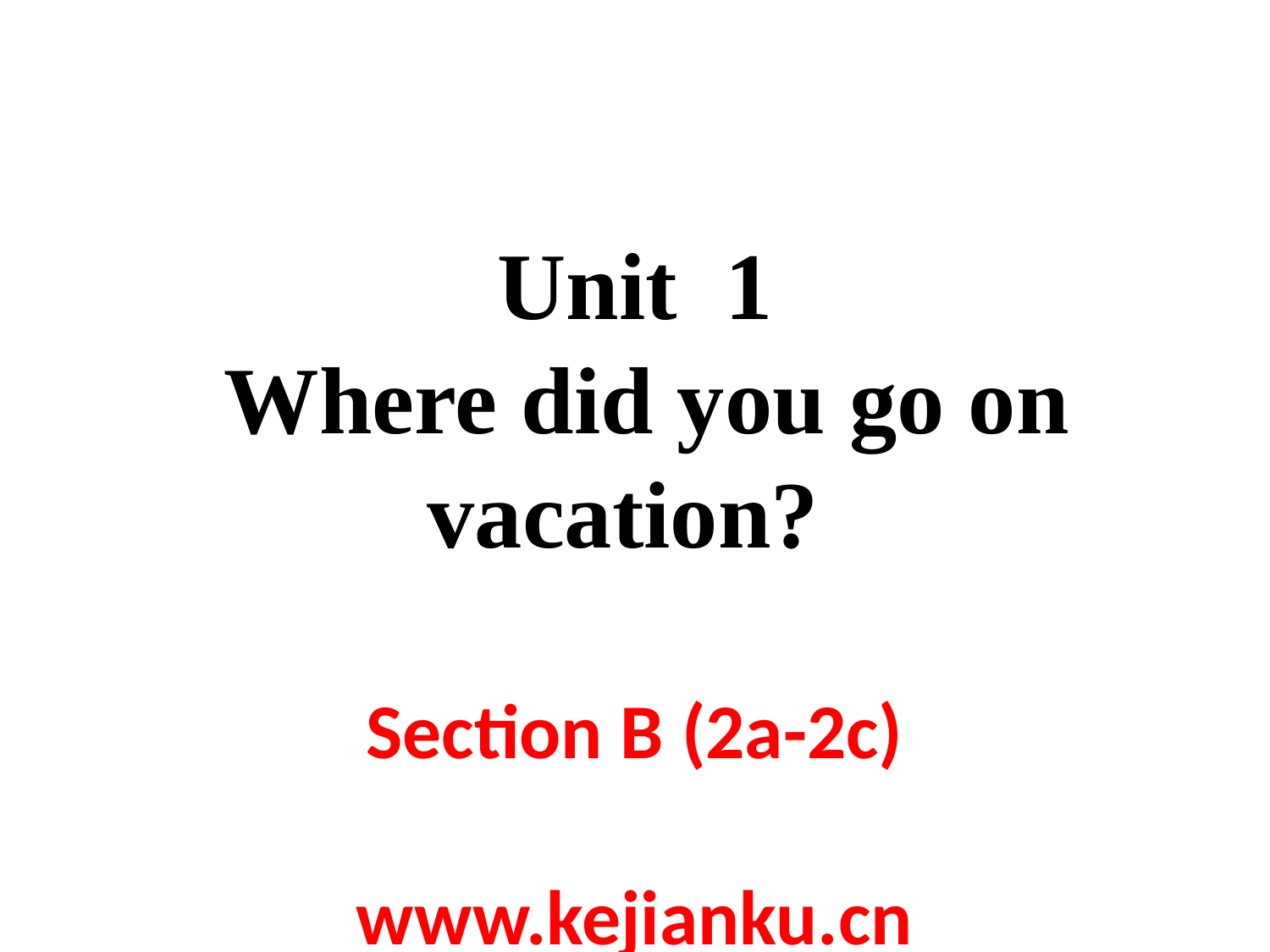

Unit  1
 Where did you go on vacation?

Section B (2a-2c)

www.kejianku.cn